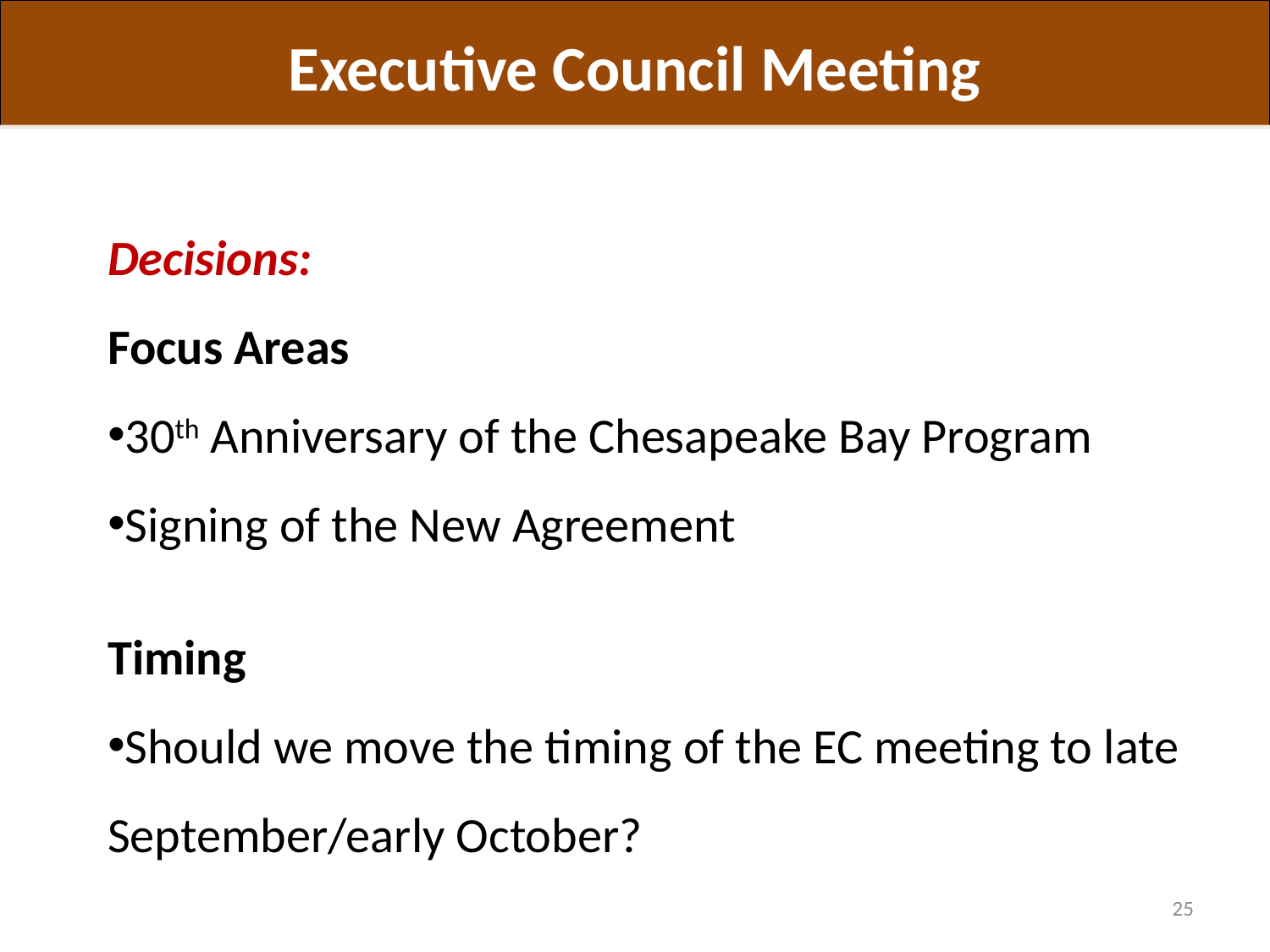

Executive Council Meeting
Decisions:
Focus Areas
30th Anniversary of the Chesapeake Bay Program
Signing of the New Agreement

Timing
Should we move the timing of the EC meeting to late September/early October?
25